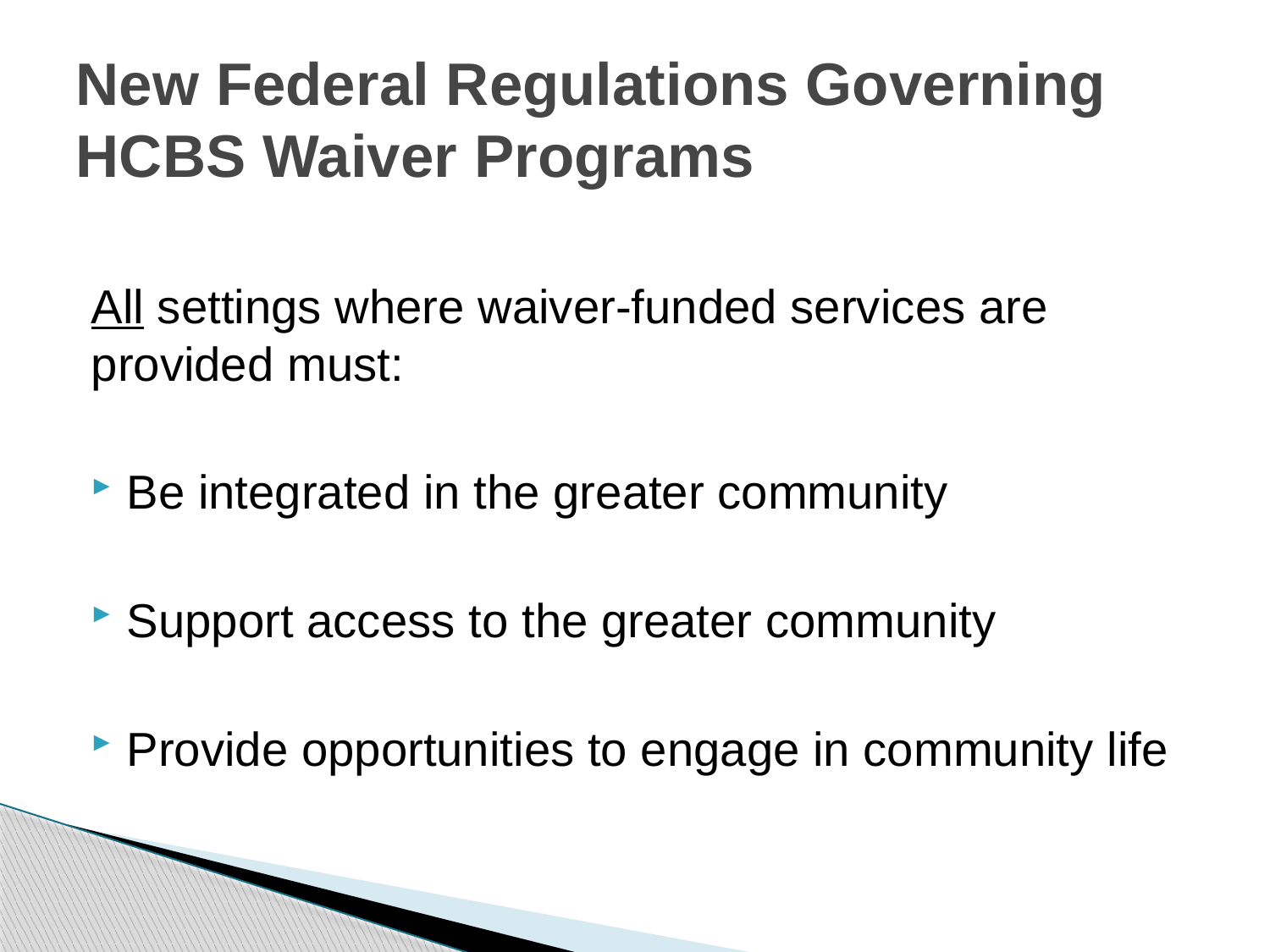

# New Federal Regulations Governing HCBS Waiver Programs

All settings where waiver-funded services are provided must:

Be integrated in the greater community

Support access to the greater community

Provide opportunities to engage in community life